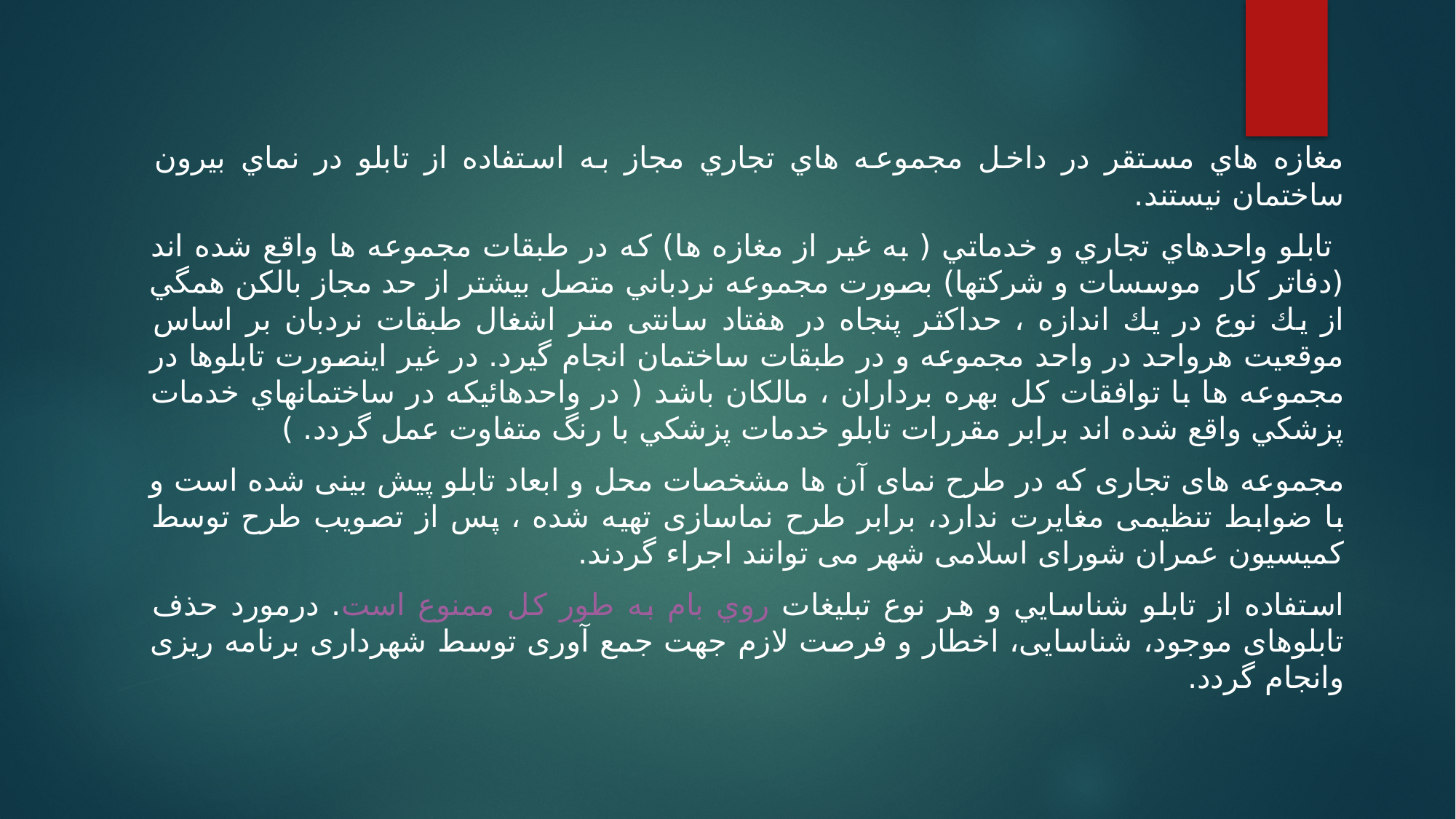

مغازه هاي مستقر در داخل مجموعه هاي تجاري مجاز به استفاده از تابلو در نماي بيرون ساختمان نيستند.
 تابلو واحدهاي تجاري و خدماتي ( به غير از مغازه ها) كه در طبقات مجموعه ها واقع شده اند (دفاتر كار  موسسات و شركتها) بصورت مجموعه نردباني متصل بيشتر از حد مجاز بالكن همگي از يك نوع در يك اندازه ، حداكثر پنجاه در هفتاد سانتی متر اشغال طبقات نردبان بر اساس موقعيت هرواحد در واحد مجموعه و در طبقات ساختمان انجام گيرد. در غير اينصورت تابلوها در مجموعه ها با توافقات کل بهره برداران ، مالکان باشد ( در واحدهائيكه در ساختمانهاي خدمات پزشكي واقع شده اند برابر مقررات تابلو خدمات پزشكي با رنگ متفاوت عمل گردد. )
مجموعه های تجاری که در طرح نمای آن ها مشخصات محل و ابعاد تابلو پيش بينی شده است و با ضوابط تنظيمی مغايرت ندارد، برابر طرح نماسازی تهيه شده ، پس از تصويب طرح توسط کميسيون عمران شورای اسلامی شهر می توانند اجراء گردند.
استفاده از تابلو شناسايي و هر نوع تبليغات روي بام به طور کل ممنوع است. درمورد حذف تابلوهای موجود، شناسايی، اخطار و فرصت لازم جهت جمع آوری توسط شهرداری برنامه ريزی وانجام گردد.